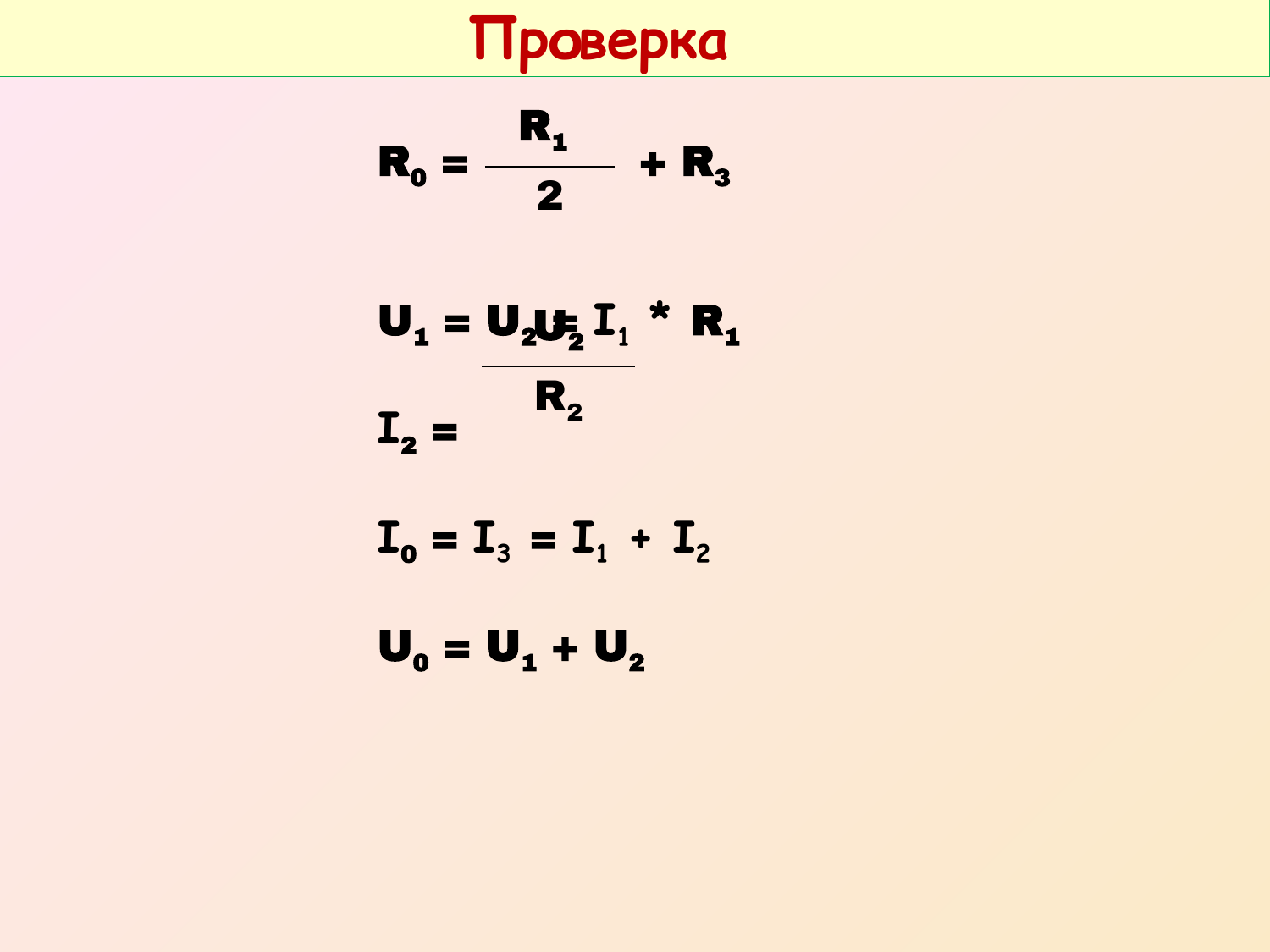

Проверка

R0 =            + R3

U1 = U2 = I1 * R1

I2 =

I0 = I3 = I1 + I2

U0 = U1 + U2

| R1 |
| --- |
| 2 |
| U2 |
| --- |
| R2 |